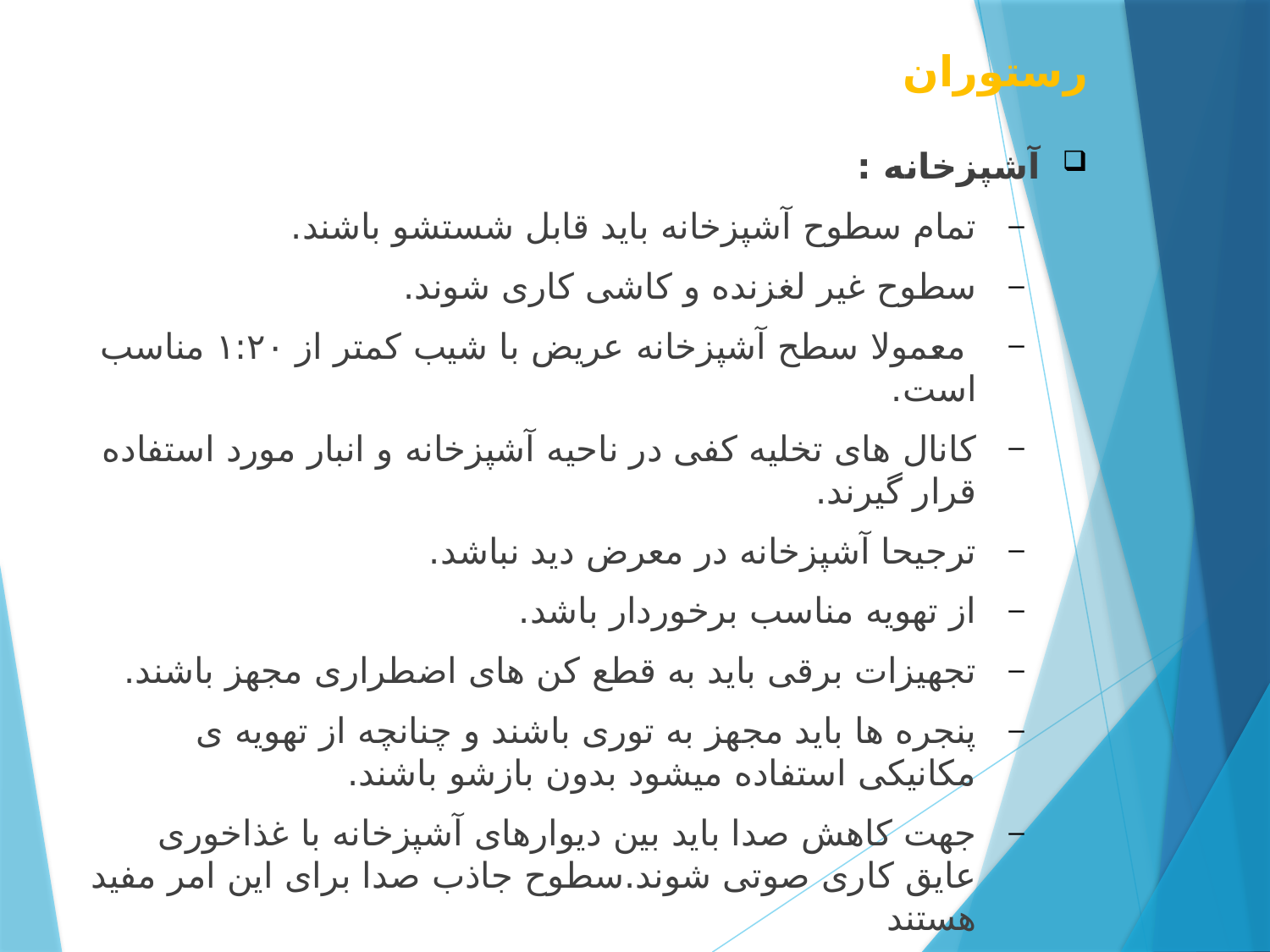

# رستوران
آشپزخانه :
تمام سطوح آشپزخانه باید قابل شستشو باشند.
سطوح غیر لغزنده و کاشی کاری شوند.
 معمولا سطح آشپزخانه عریض با شیب کمتر از ۱:۲۰ مناسب است.
کانال های تخلیه کفی در ناحیه آشپزخانه و انبار مورد استفاده قرار گیرند.
ترجیحا آشپزخانه در معرض دید نباشد.
از تهویه مناسب برخوردار باشد.
تجهیزات برقی باید به قطع کن های اضطراری مجهز باشند.
پنجره ها باید مجهز به توری باشند و چنانچه از تهویه ی مکانیکی استفاده میشود بدون بازشو باشند.
جهت کاهش صدا باید بین دیوارهای آشپزخانه با غذاخوری عایق کاری صوتی شوند.سطوح جاذب صدا برای این امر مفید هستند